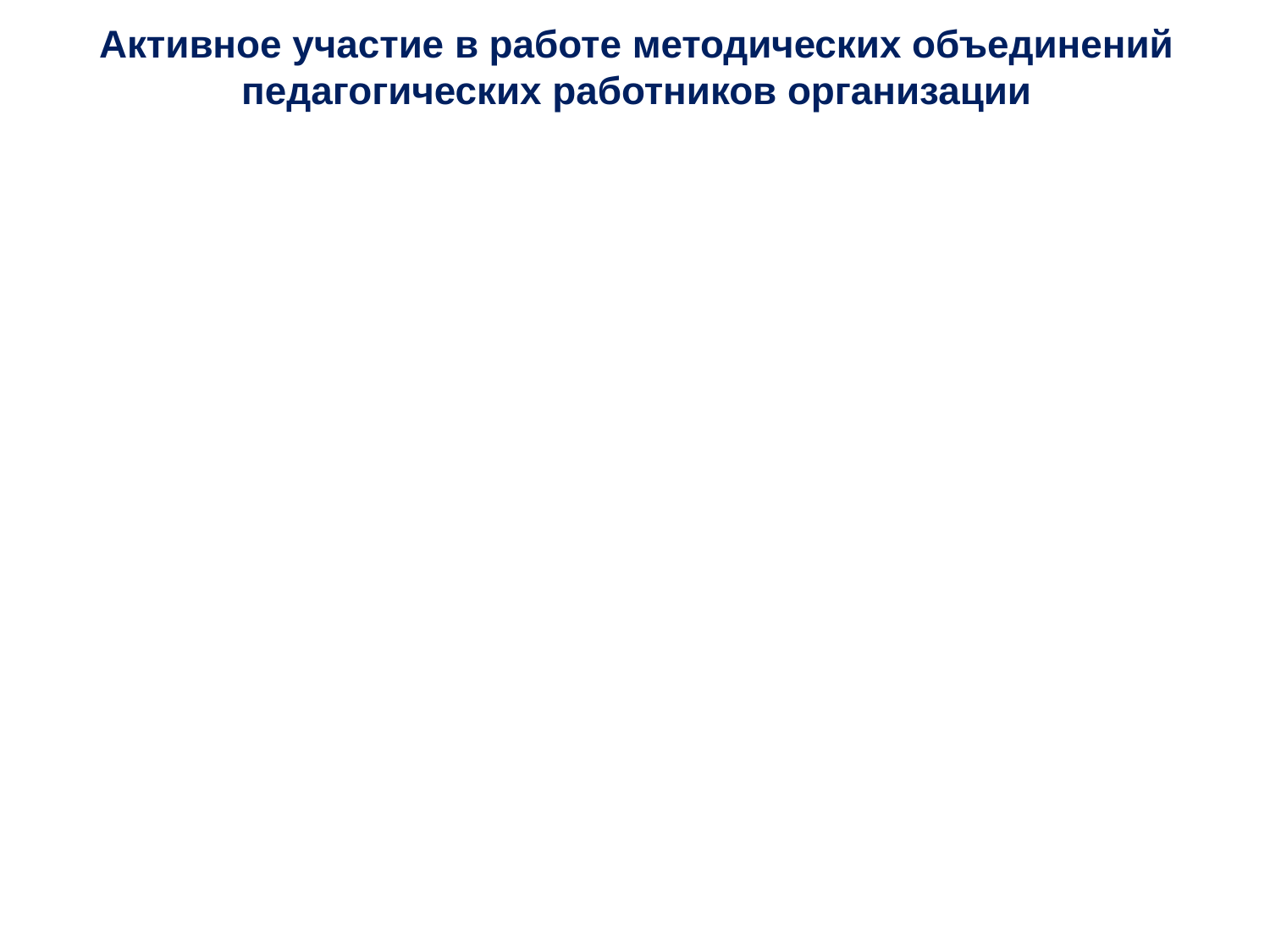

# Активное участие в работе методических объединений педагогических работников организации